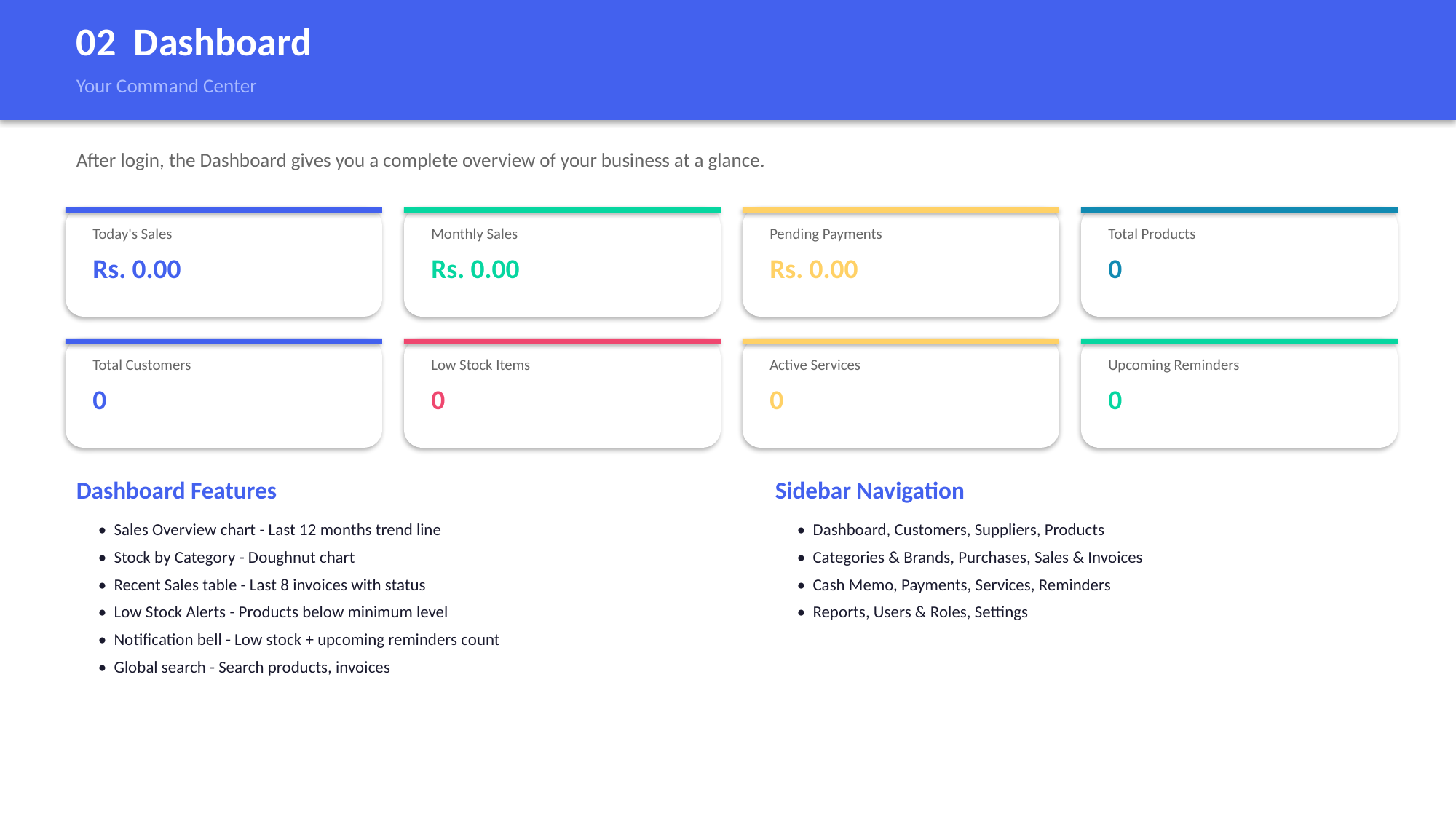

02  Dashboard
Your Command Center
After login, the Dashboard gives you a complete overview of your business at a glance.

Today's Sales
Monthly Sales
Pending Payments
Total Products
Rs. 0.00
Rs. 0.00
Rs. 0.00
0

Total Customers
Low Stock Items
Active Services
Upcoming Reminders
0
0
0
0
Dashboard Features
Sidebar Navigation
•  Sales Overview chart - Last 12 months trend line
•  Stock by Category - Doughnut chart
•  Recent Sales table - Last 8 invoices with status
•  Low Stock Alerts - Products below minimum level
•  Notification bell - Low stock + upcoming reminders count
•  Global search - Search products, invoices
•  Dashboard, Customers, Suppliers, Products
•  Categories & Brands, Purchases, Sales & Invoices
•  Cash Memo, Payments, Services, Reminders
•  Reports, Users & Roles, Settings